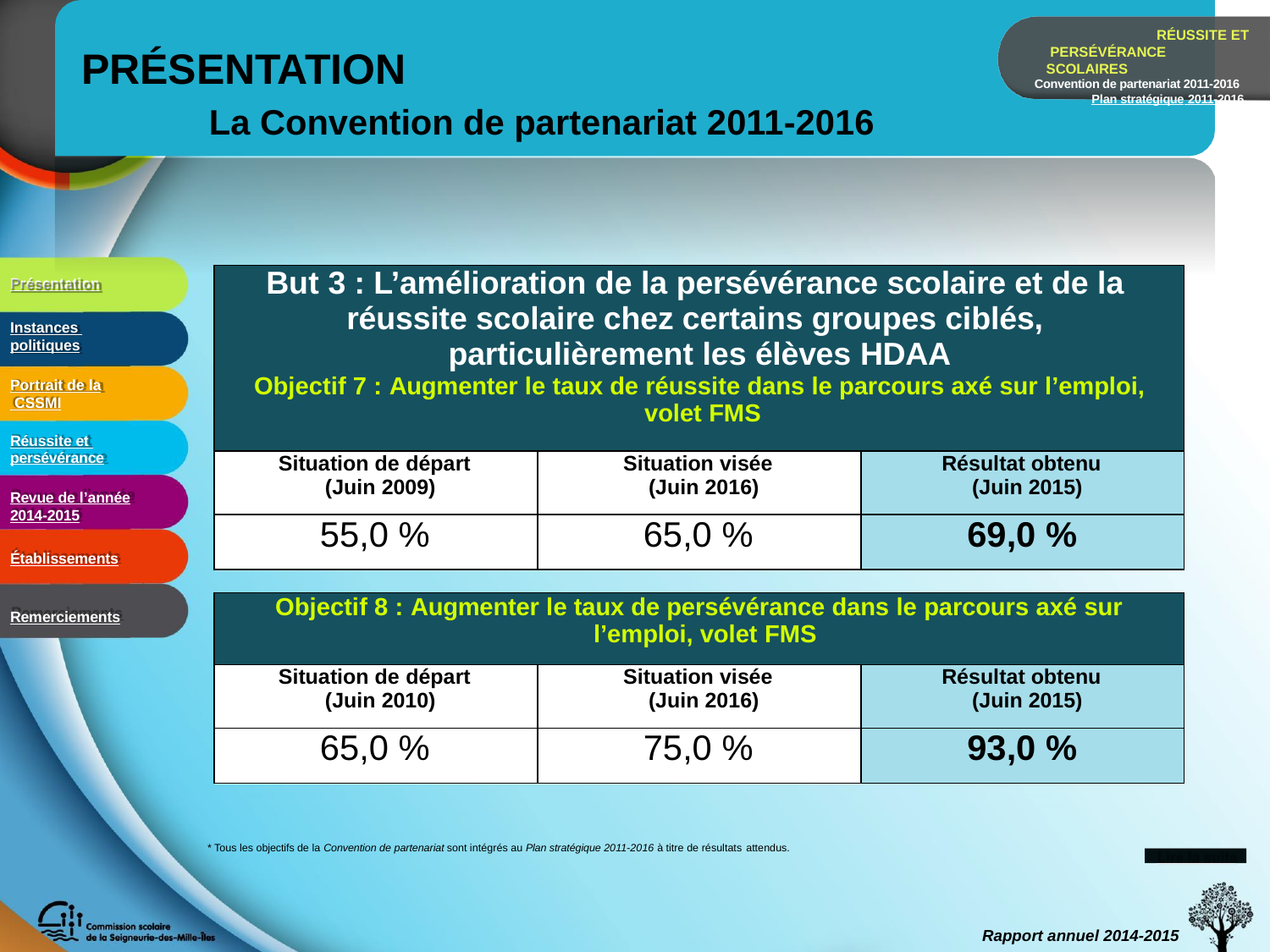

RÉUSSITE ET  PERSÉVÉRANCE SCOLAIRES
Convention de partenariat 2011-2016  Plan stratégique 2011-2016
# PRÉSENTATION
La Convention de partenariat 2011-2016

| But 3 : L’amélioration de la persévérance scolaire et de la réussite scolaire chez certains groupes ciblés, particulièrement les élèves HDAA Objectif 7 : Augmenter le taux de réussite dans le parcours axé sur l’emploi, volet FMS |  |  |
| --- | --- | --- |
| Situation de départ (Juin 2009) | Situation visée (Juin 2016) | Résultat obtenu (Juin 2015) |
| 55,0 % | 65,0 % | 69,0 % |

Présentation

Instances  politiques

Portrait de la  CSSMI

Réussite et  persévérance

Revue de l’année
2014-2015

Établissements

Remerciements

| Objectif 8 : Augmenter le taux de persévérance dans le parcours axé sur l’emploi, volet FMS |  |  |
| --- | --- | --- |
| Situation de départ (Juin 2010) | Situation visée (Juin 2016) | Résultat obtenu (Juin 2015) |
| 65,0 % | 75,0 % | 93,0 % |

* Tous les objectifs de la Convention de partenariat sont intégrés au Plan stratégique 2011-2016 à titre de résultats attendus.

Lire la suite
Rapport annuel 2014-2015